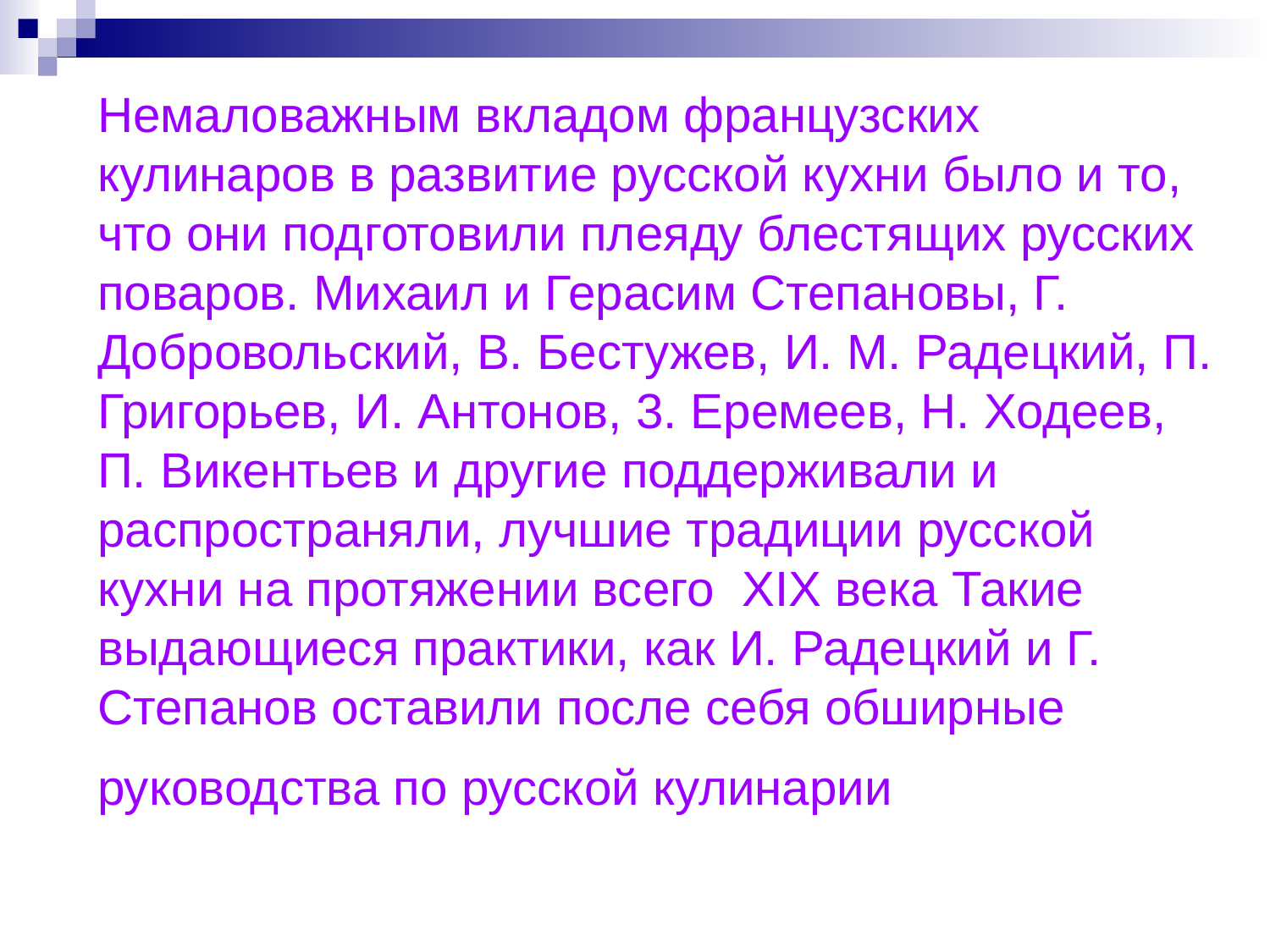

# Немаловажным вкладом французских кулинаров в развитие русской кухни было и то, что они подготовили плеяду блестящих русских поваров. Михаил и Герасим Степановы, Г. Добровольский, В. Бестужев, И. М. Радецкий, П. Григорьев, И. Антонов, 3. Еремеев, Н. Ходеев, П. Викентьев и другие поддерживали и распространяли, лучшие традиции русской кухни на протяжении всего  XIX века Такие выдающиеся практики, как И. Радецкий и Г. Степанов оставили после себя обширные руководства по русской кулинарии